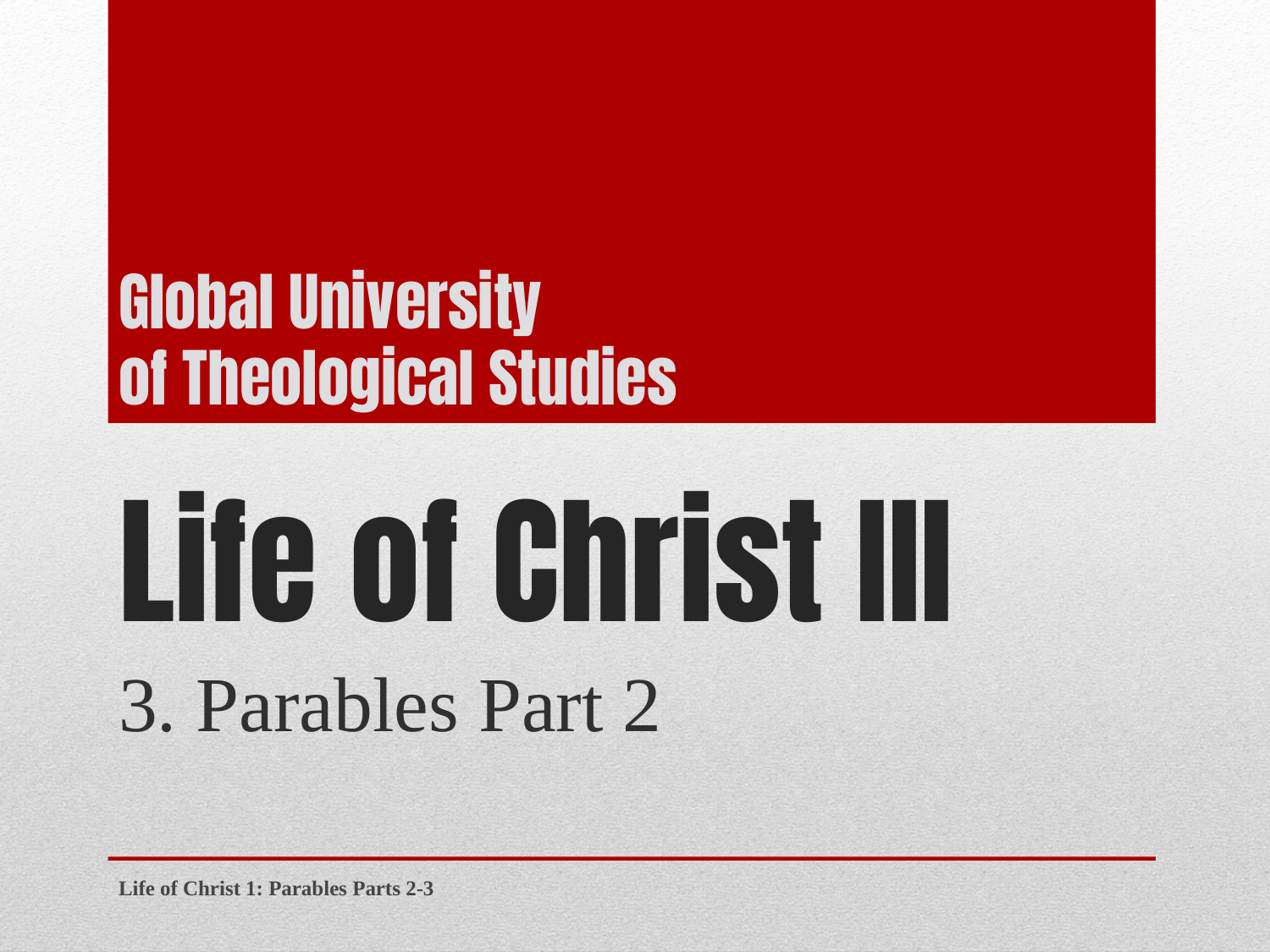

Global University
of Theological Studies
# Life of Christ III
3. Parables Part 2
Life of Christ 1: Parables Parts 2-3